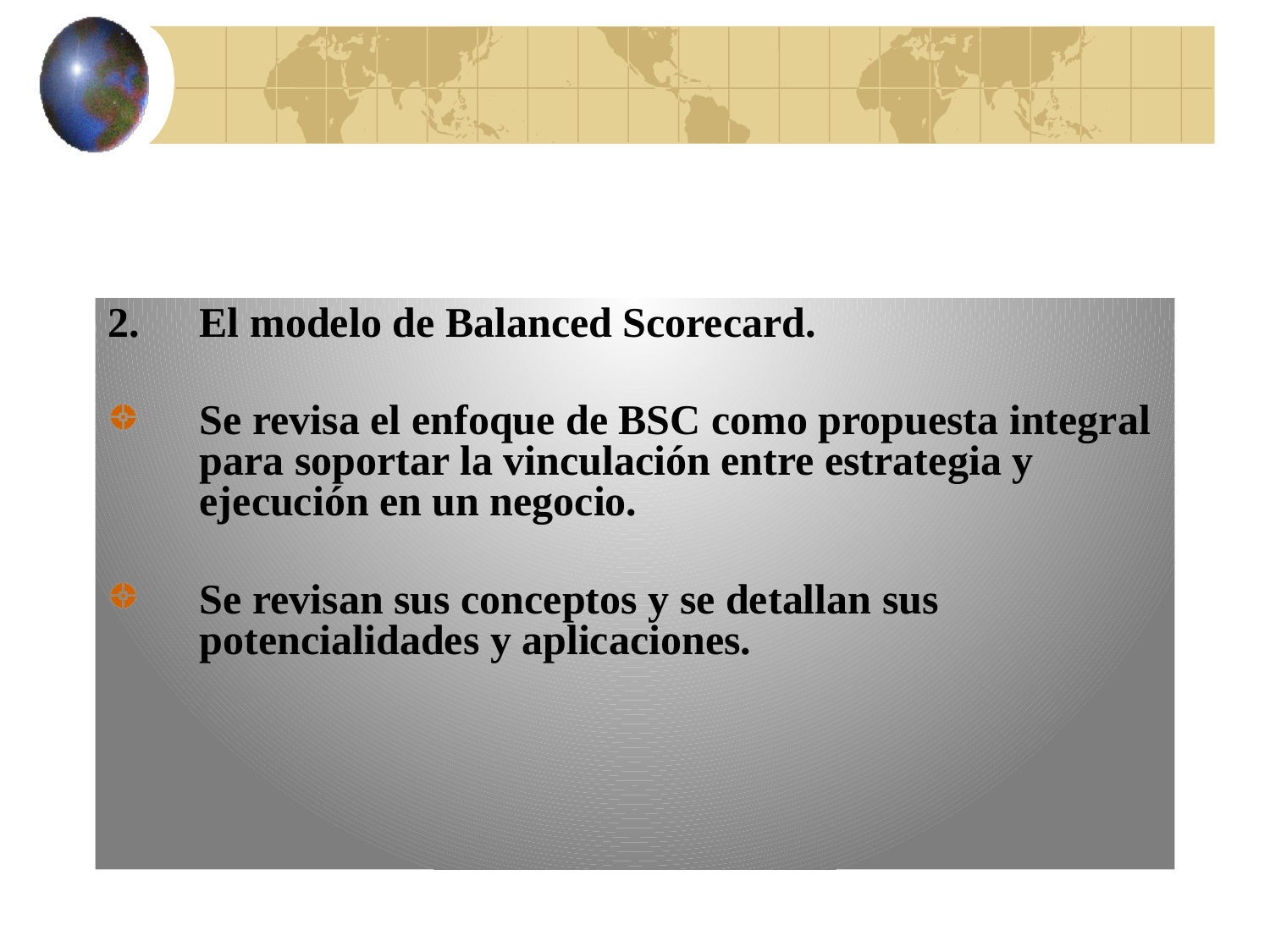

#
El modelo de Balanced Scorecard.

Se revisa el enfoque de BSC como propuesta integral para soportar la vinculación entre estrategia y ejecución en un negocio.

Se revisan sus conceptos y se detallan sus potencialidades y aplicaciones.